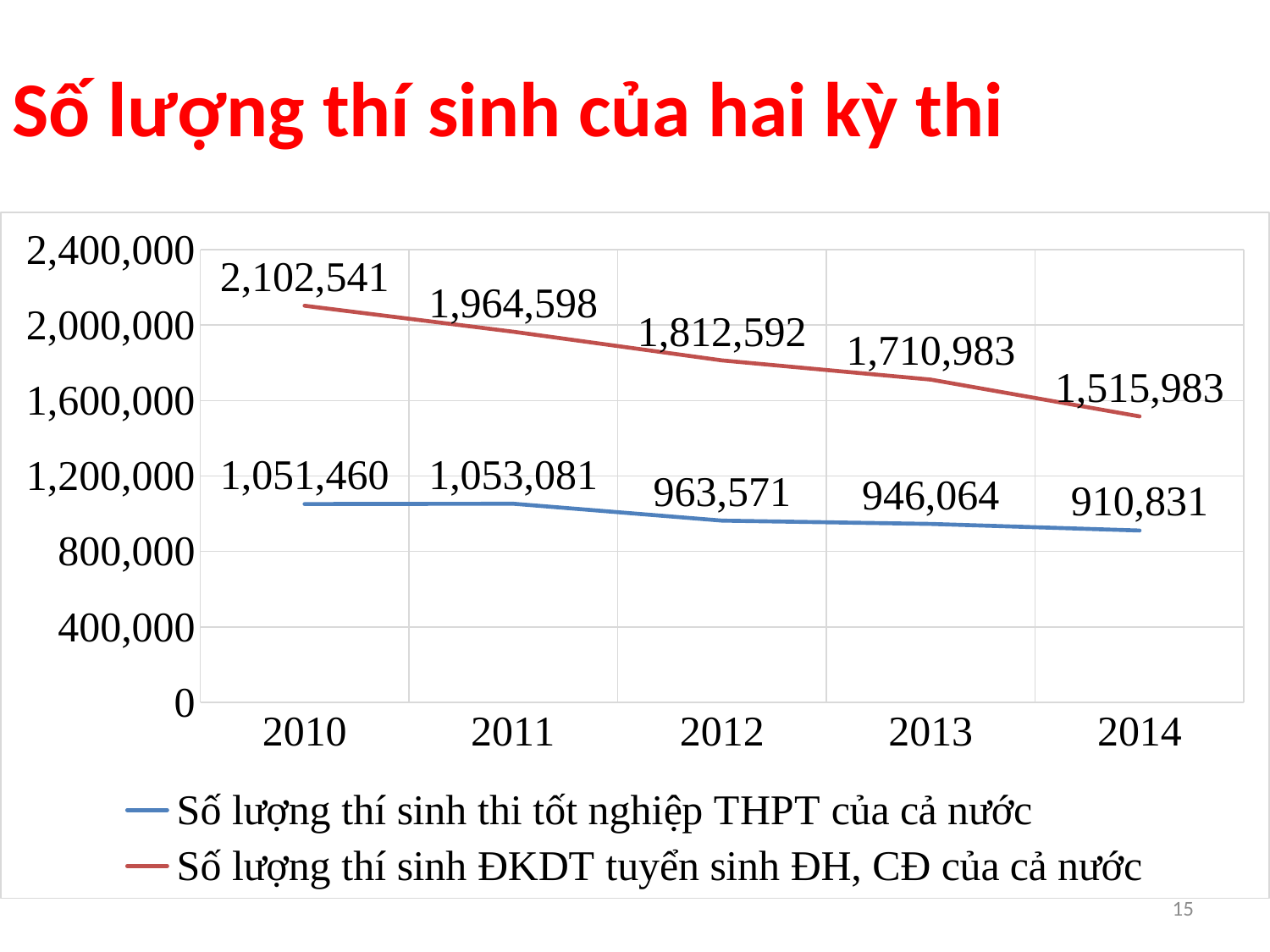

Số lượng thí sinh của hai kỳ thi

### Chart

| Category | Số lượng thí sinh thi tốt nghiệp THPT của cả nước | Số lượng thí sinh ĐKDT tuyển sinh ĐH, CĐ của cả nước |
|---|---|---|
| 2010 | 1051460.0 | 2102541.0 |
| 2011 | 1053081.0 | 1964598.0 |
| 2012 | 963571.0 | 1812592.0 |
| 2013 | 946064.0 | 1710983.0 |
| 2014 | 910831.0 | 1515983.0 |
15